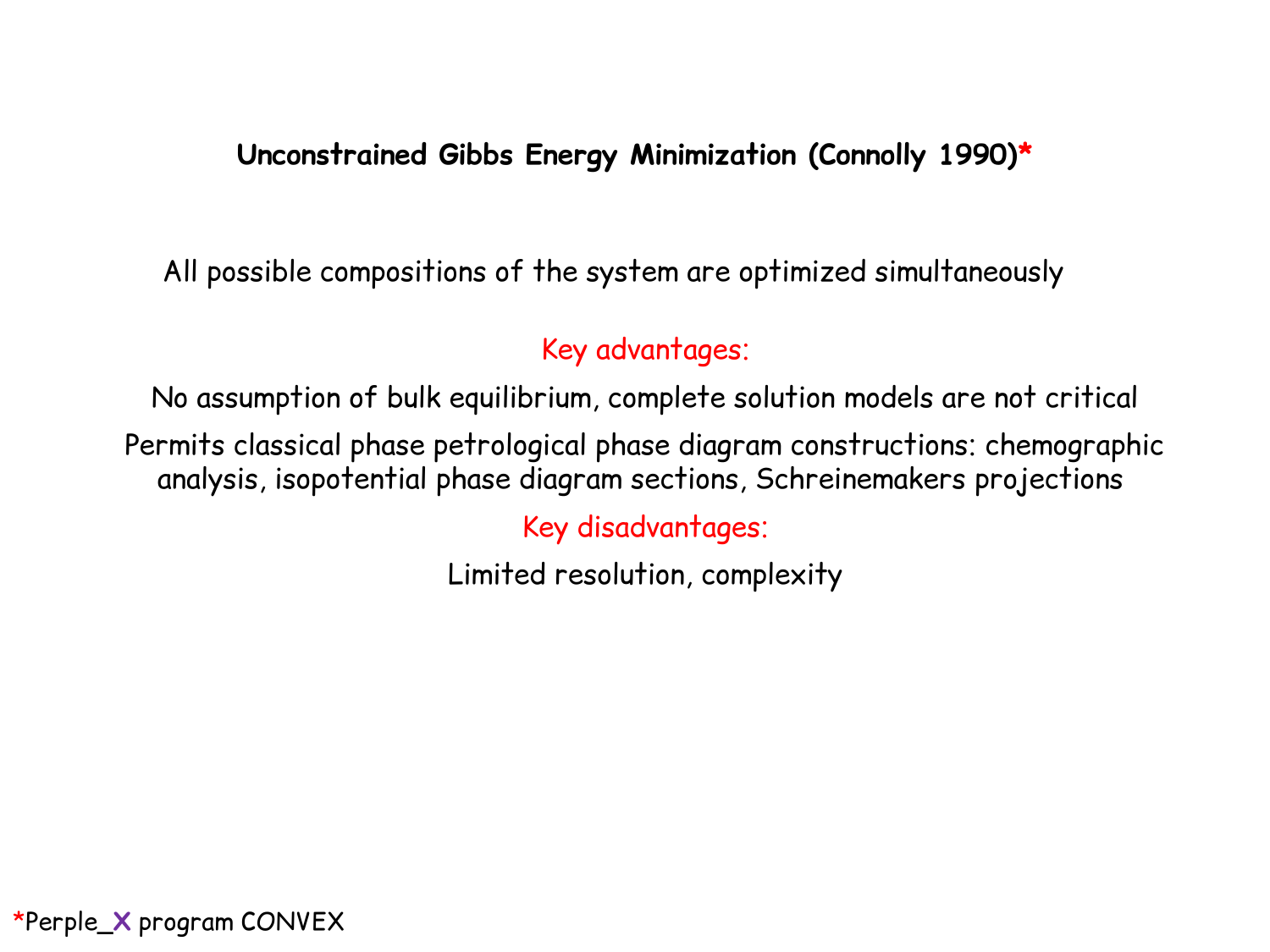

# Unconstrained Gibbs Energy Minimization (Connolly 1990)*
All possible compositions of the system are optimized simultaneously
Key advantages:
No assumption of bulk equilibrium, complete solution models are not critical
Permits classical phase petrological phase diagram constructions: chemographic analysis, isopotential phase diagram sections, Schreinemakers projections
Key disadvantages:
Limited resolution, complexity

*Perple_X program CONVEX